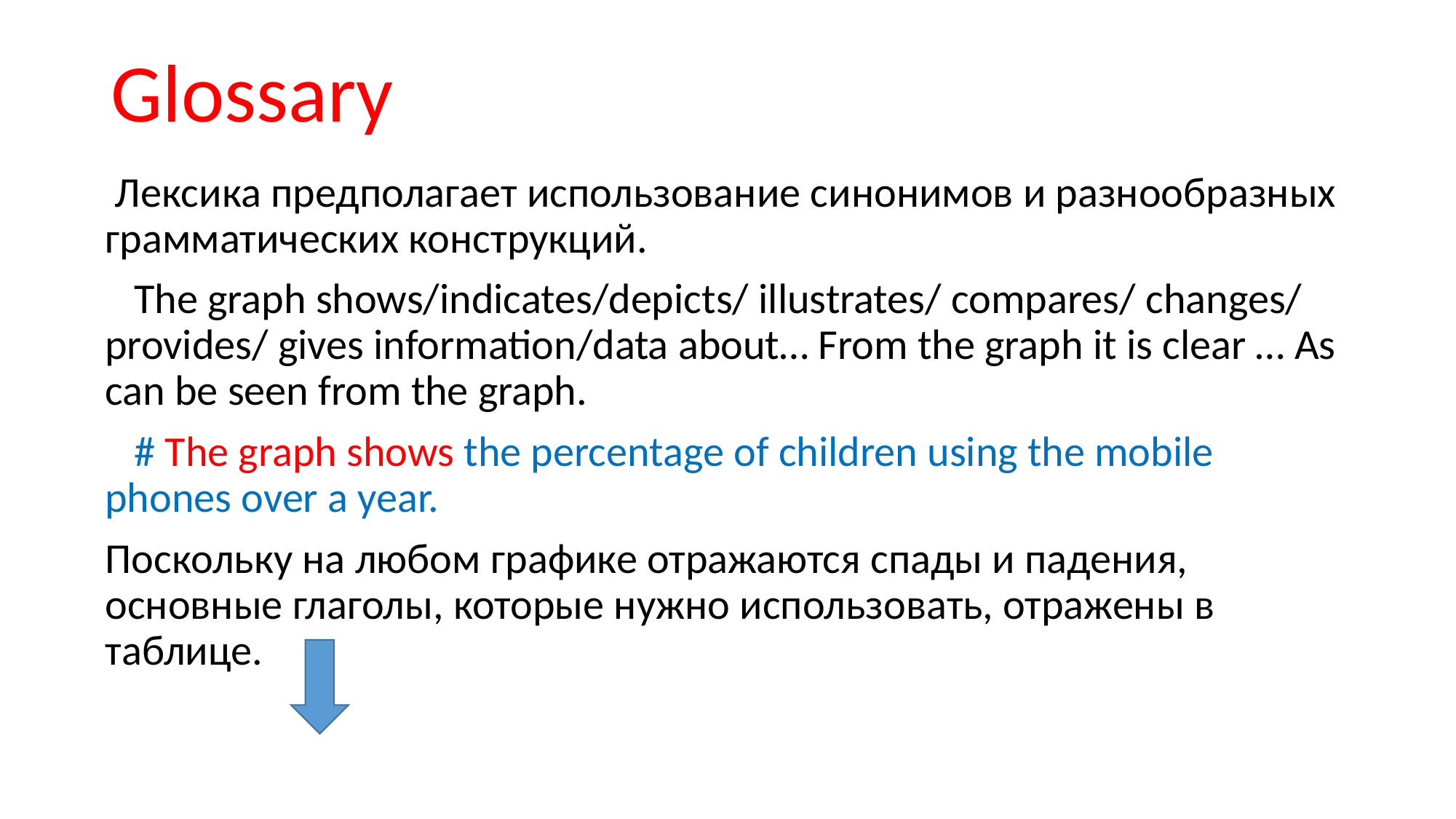

# Glossary
 Лексика предполагает использование синонимов и разнообразных грамматических конструкций.
   The graph shows/indicates/depicts/ illustrates/ compares/ changes/ provides/ gives information/data about… From the graph it is clear … As can be seen from the graph.
   # The graph shows the percentage of children using the mobile phones over a year.
Поскольку на любом графике отражаются спады и падения, основные глаголы, которые нужно использовать, отражены в таблице.